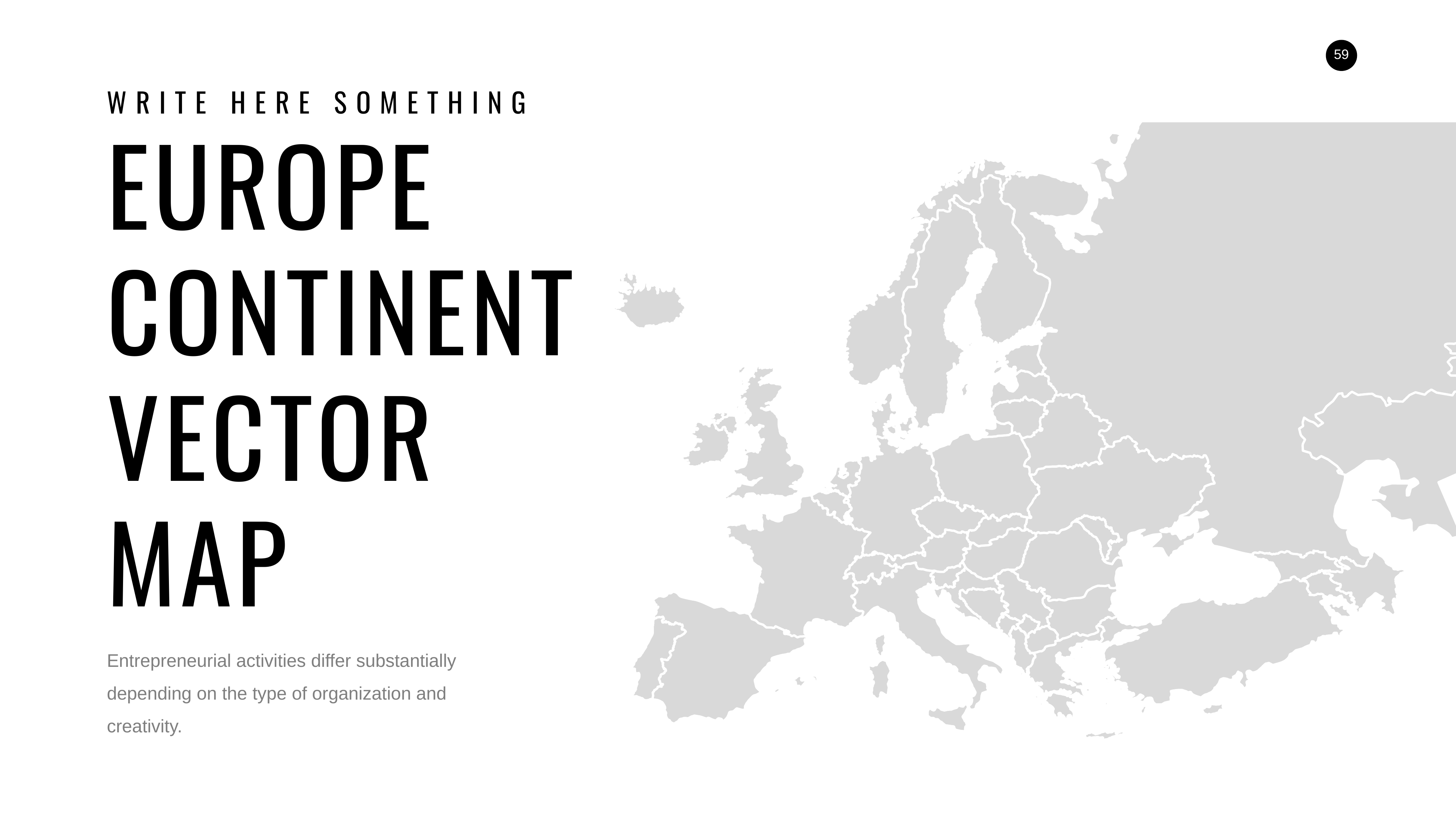

WRITE HERE SOMETHING

EUROPE
CONTINENT
VECTOR MAP
Entrepreneurial activities differ substantially depending on the type of organization and creativity.